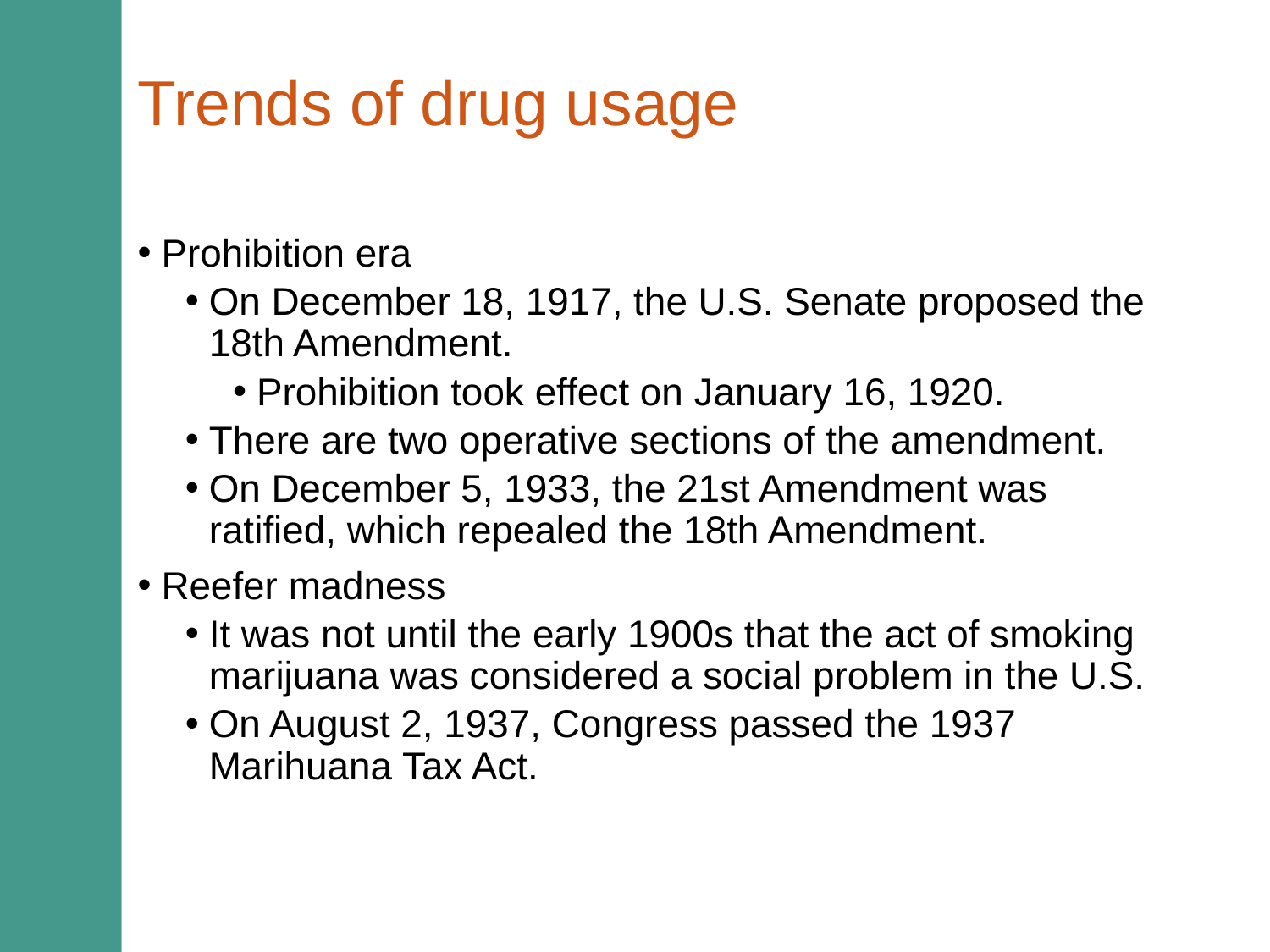

# Trends of drug usage
Prohibition era
On December 18, 1917, the U.S. Senate proposed the 18th Amendment.
Prohibition took effect on January 16, 1920.
There are two operative sections of the amendment.
On December 5, 1933, the 21st Amendment was ratified, which repealed the 18th Amendment.
Reefer madness
It was not until the early 1900s that the act of smoking marijuana was considered a social problem in the U.S.
On August 2, 1937, Congress passed the 1937 Marihuana Tax Act.